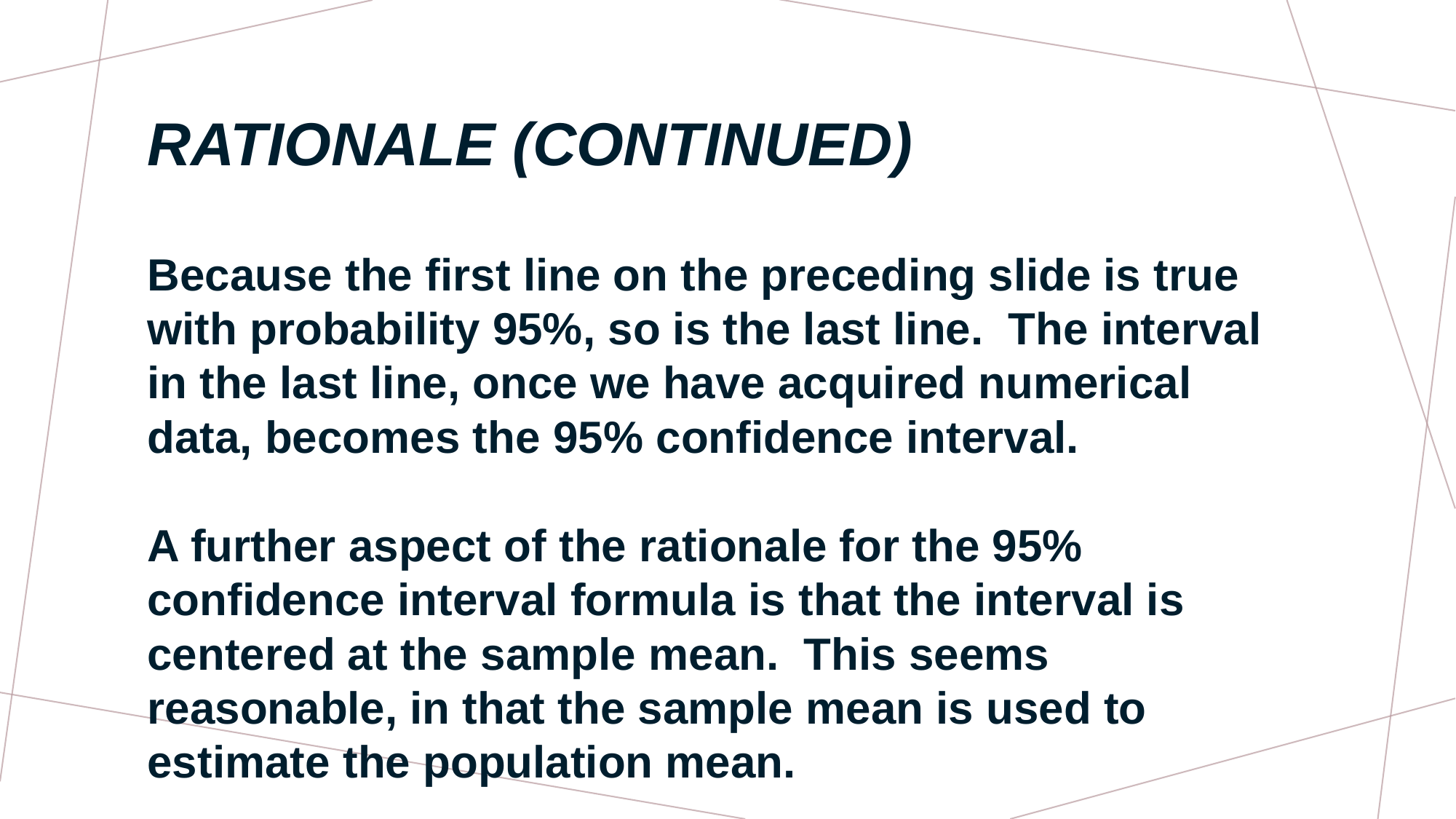

# RATIONALE (CONTINUED)
Because the first line on the preceding slide is true with probability 95%, so is the last line.  The interval in the last line, once we have acquired numerical data, becomes the 95% confidence interval.

A further aspect of the rationale for the 95% confidence interval formula is that the interval is centered at the sample mean.  This seems reasonable, in that the sample mean is used to estimate the population mean.